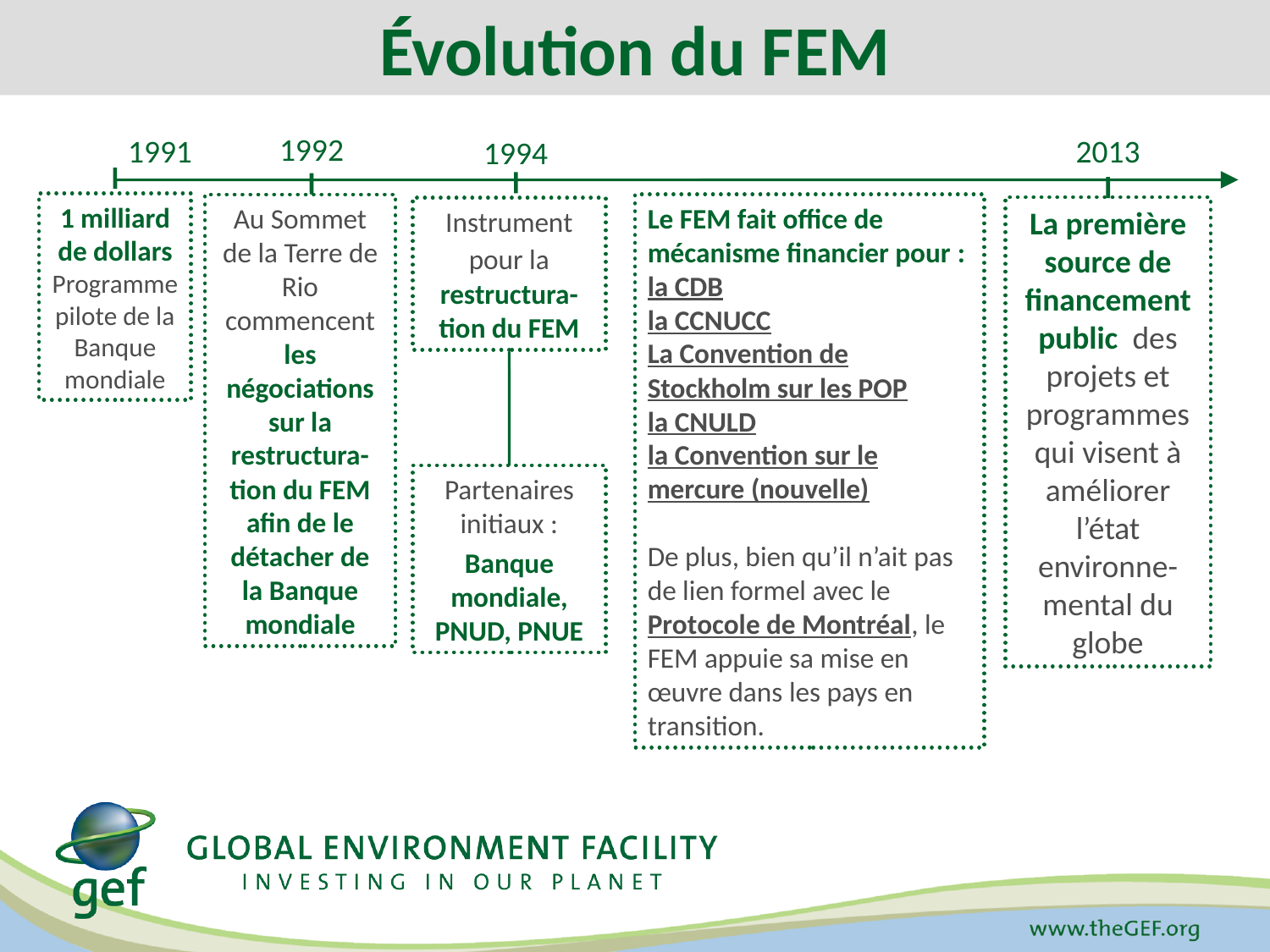

Évolution du FEM
1992
2013
1991
1994

1 milliard de dollars
Programme pilote de la Banque mondiale
Le FEM fait office de mécanisme financier pour :
la CDB
la CCNUCC
La Convention de Stockholm sur les POP
la CNULD
la Convention sur le mercure (nouvelle)

De plus, bien qu’il n’ait pas de lien formel avec le Protocole de Montréal, le FEM appuie sa mise en œuvre dans les pays en transition.
Au Sommet de la Terre de Rio commencent les négociations sur la restructura-tion du FEM afin de le détacher de la Banque mondiale
La première source de financement public  des projets et programmes qui visent à améliorer l’état environne-mental du globe
Instrument pour la restructura-tion du FEM

Partenaires initiaux :
Banque mondiale, PNUD, PNUE